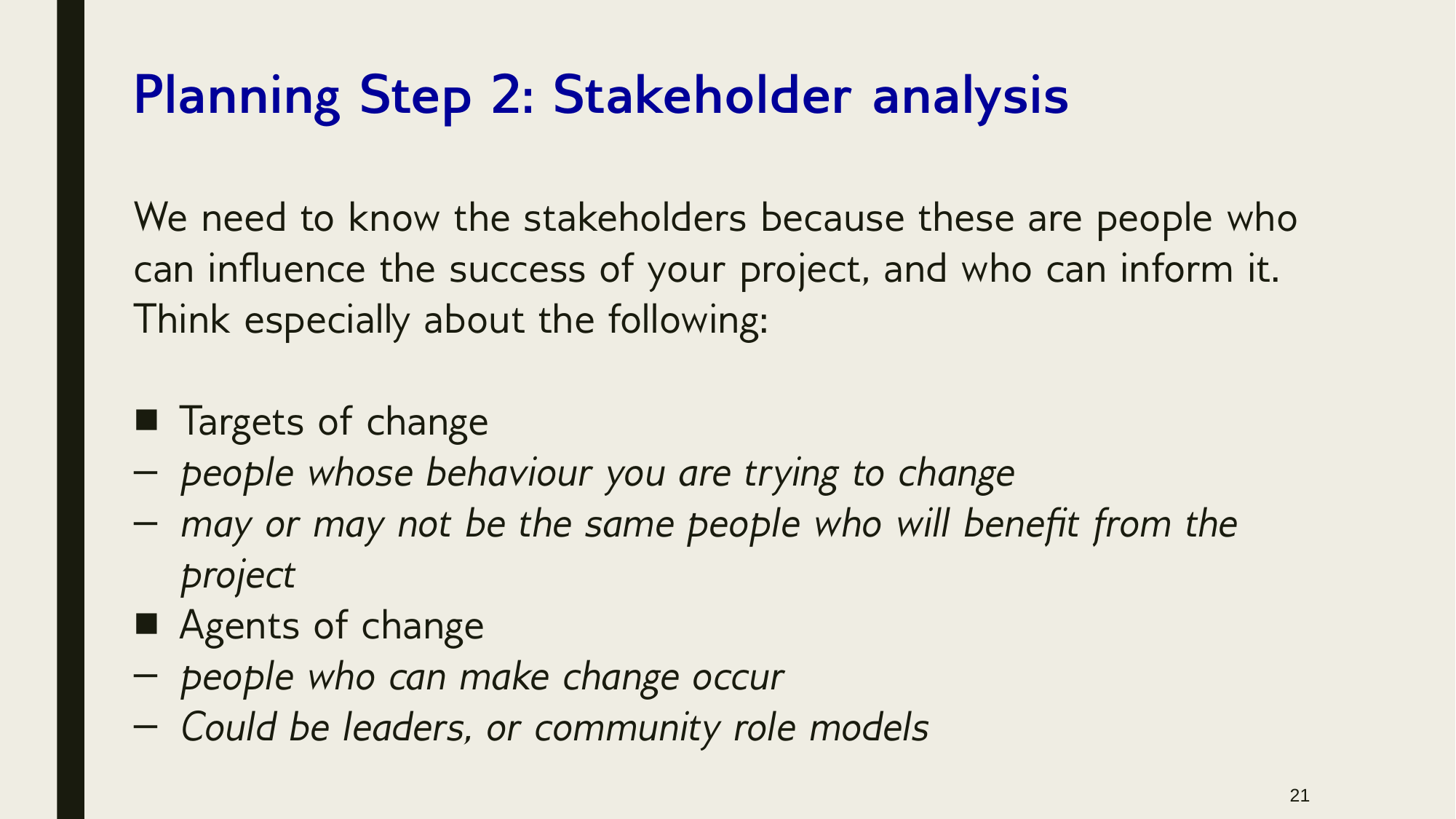

Planning Step 2: Stakeholder analysis
We need to know the stakeholders because these are people who can influence the success of your project, and who can inform it. Think especially about the following:

Targets of change
people whose behaviour you are trying to change
may or may not be the same people who will benefit from the project
Agents of change
people who can make change occur
Could be leaders, or community role models

21